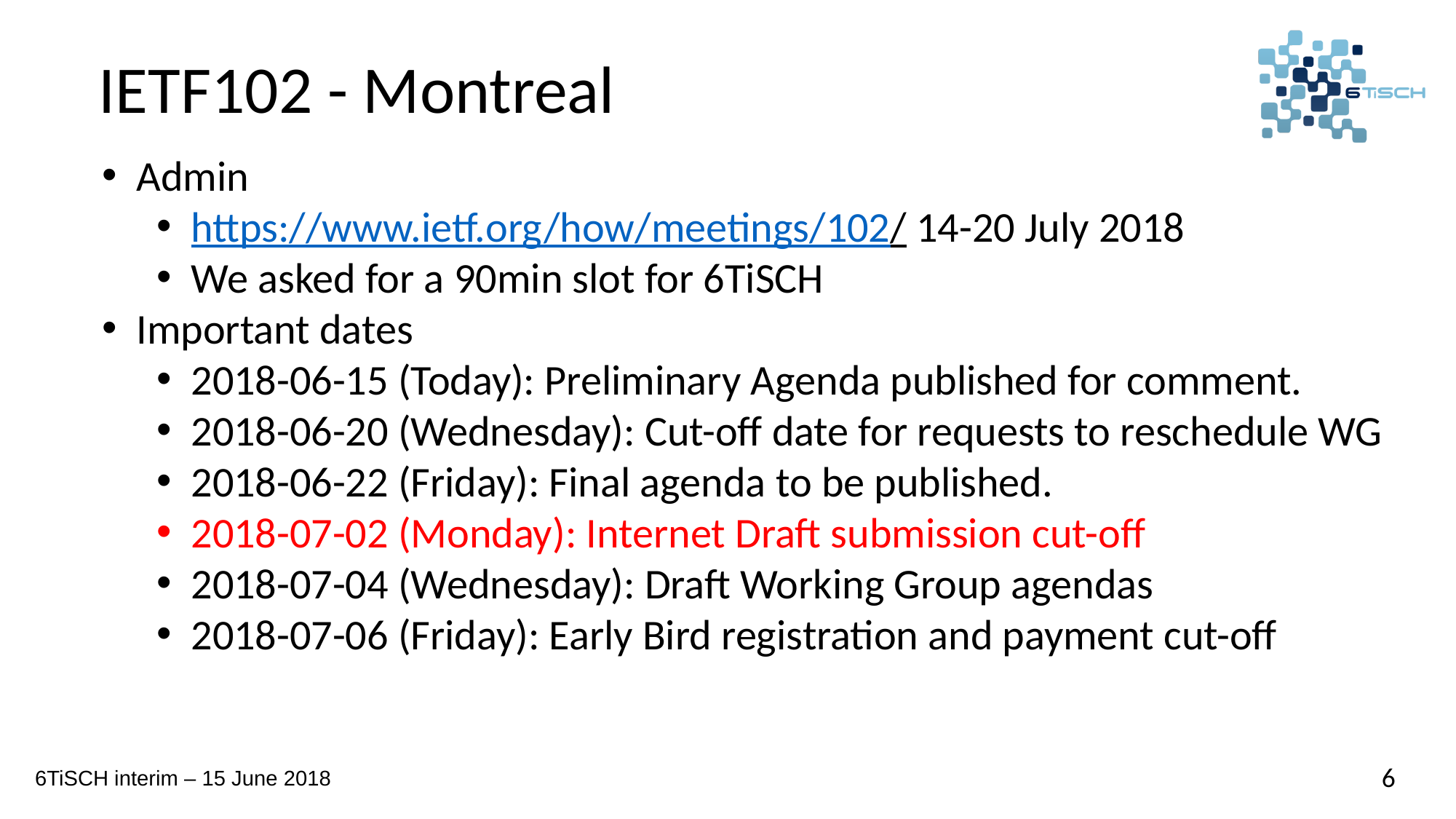

# IETF102 - Montreal
Admin
https://www.ietf.org/how/meetings/102/ 14-20 July 2018
We asked for a 90min slot for 6TiSCH
Important dates
2018-06-15 (Today): Preliminary Agenda published for comment.
2018-06-20 (Wednesday): Cut-off date for requests to reschedule WG
2018-06-22 (Friday): Final agenda to be published.
2018-07-02 (Monday): Internet Draft submission cut-off
2018-07-04 (Wednesday): Draft Working Group agendas
2018-07-06 (Friday): Early Bird registration and payment cut-off
6